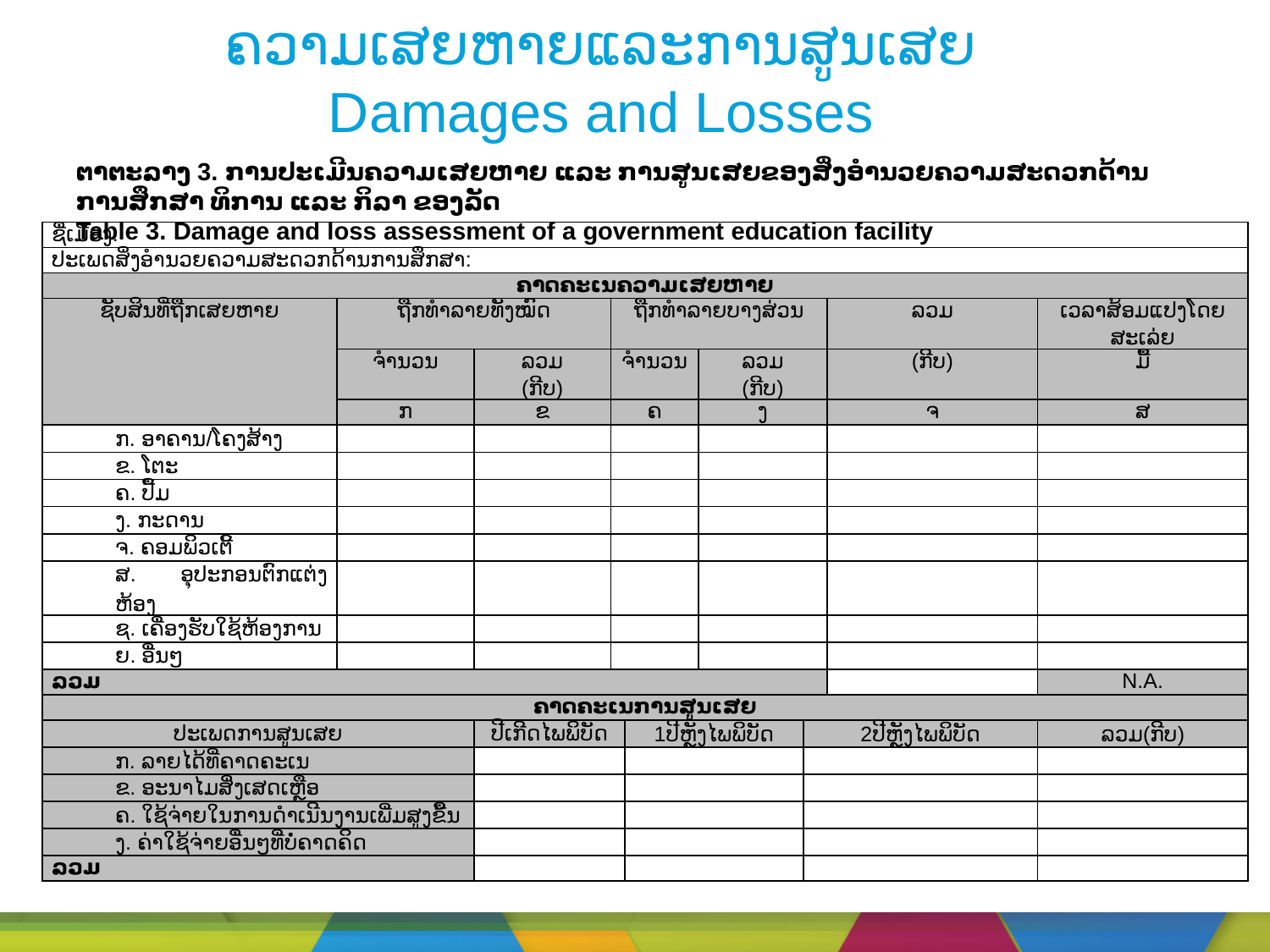

# ຄວາມເສຍຫາຍແລະການສູນເສຍ Damages and Losses
ຕາຕະລາງ 3. ການປະເມີນຄວາມເສຍຫາຍ ແລະ ການສູນເສຍຂອງສິ່ງອຳນວຍຄວາມສະດວກດ້ານການສຶກສາ ທິການ ແລະ ກິລາ ຂອງລັດ
Table 3. Damage and loss assessment of a government education facility
| ຊື່ເມືອງ: |  |  |  |  |  |  |  |  |
| --- | --- | --- | --- | --- | --- | --- | --- | --- |
| ປະເພດສິ່ງອຳນວຍຄວາມສະດວກດ້ານການສຶກສາ: |  |  |  |  |  |  |  |  |
| ຄາດຄະເນຄວາມເສຍຫາຍ |  |  |  |  |  |  |  |  |
| ຊັບສິນທີ່ຖືກເສຍຫາຍ | ຖືກທຳລາຍທັງໝົດ |  | ຖືກທຳລາຍບາງສ່ວນ |  |  |  | ລວມ | ເວລາສ້ອມແປງໂດຍ ສະເລ່ຍ |
|  | ຈຳນວນ | ລວມ (ກີບ) | ຈຳນວນ |  | ລວມ (ກີບ) |  | (ກີບ) | ມື້ |
|  | ກ | ຂ | ຄ |  | ງ |  | ຈ | ສ |
| ກ. ອາຄານ/ໂຄງສ້າງ |  |  |  |  |  |  |  |  |
| ຂ. ໂຕະ |  |  |  |  |  |  |  |  |
| ຄ. ປື້ມ |  |  |  |  |  |  |  |  |
| ງ. ກະດານ |  |  |  |  |  |  |  |  |
| ຈ. ຄອມພິວເຕີ້ |  |  |  |  |  |  |  |  |
| ສ. ອຸປະກອນຕົກແຕ່ງຫ້ອງ |  |  |  |  |  |  |  |  |
| ຊ. ເຄື່ອງຮັບໃຊ້ຫ້ອງການ |  |  |  |  |  |  |  |  |
| ຍ. ອື່ນໆ |  |  |  |  |  |  |  |  |
| ລວມ |  |  |  |  |  |  |  | N.A. |
| ຄາດຄະເນການສູນເສຍ |  |  |  |  |  |  |  |  |
| ປະເພດການສູນເສຍ |  | ປີເກີດໄພພິບັດ |  | 1ປີຫຼັງໄພພິບັດ |  | 2ປີຫຼັງໄພພິບັດ |  | ລວມ(ກີບ) |
| ກ. ລາຍໄດ້ທີ່ຄາດຄະເນ |  |  |  |  |  |  |  |  |
| ຂ. ອະນາໄມສິ່ງເສດເຫຼືອ |  |  |  |  |  |  |  |  |
| ຄ. ໃຊ້ຈ່າຍໃນການດຳເນີນງານເພີ່ມສູງຂື້ນ |  |  |  |  |  |  |  |  |
| ງ. ຄ່າໃຊ້ຈ່າຍອື່ນໆທີ່ບໍ່ຄາດຄິດ |  |  |  |  |  |  |  |  |
| ລວມ |  |  |  |  |  |  |  |  |